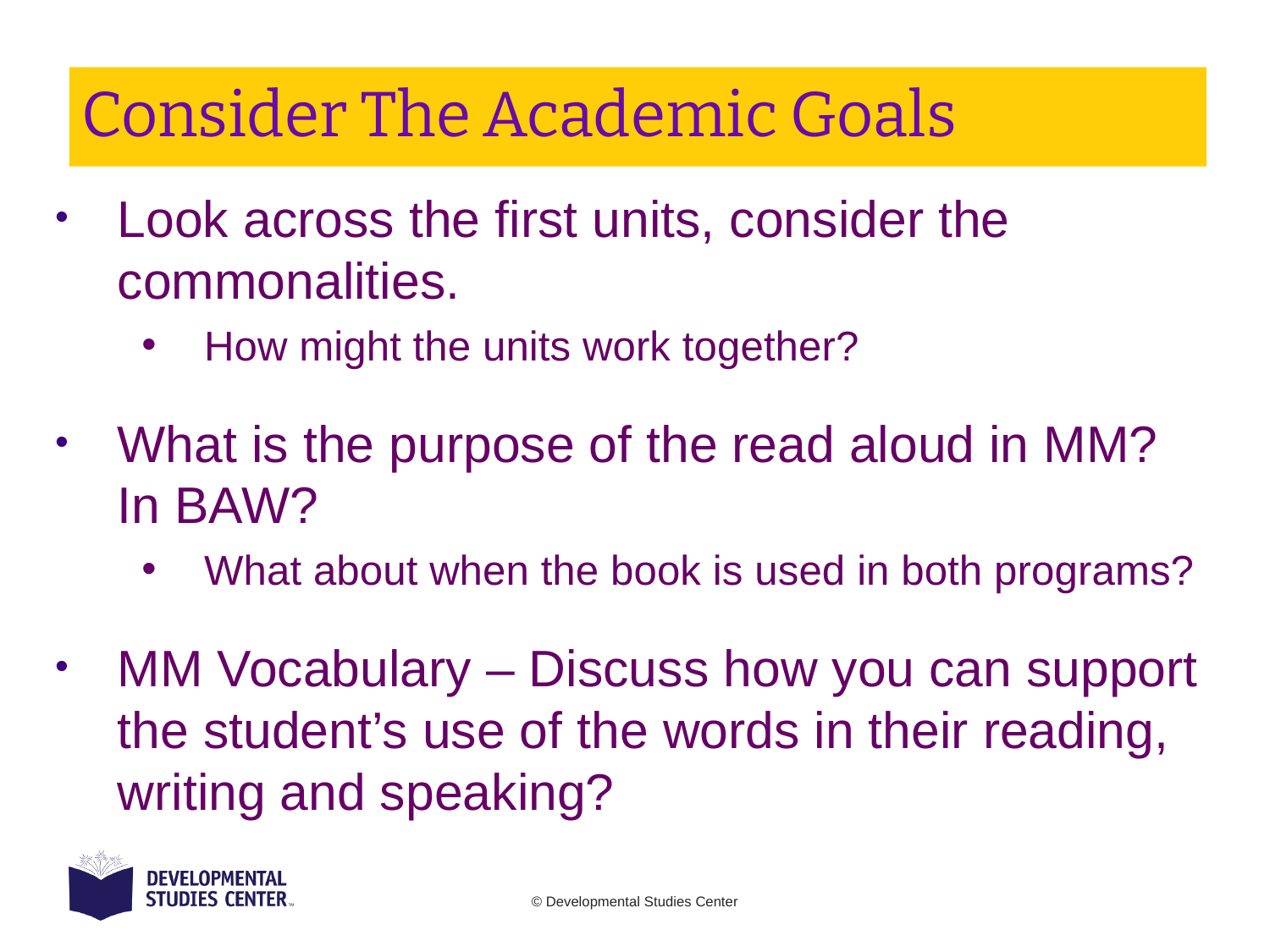

# Consider The Academic Goals
Look across the first units, consider the commonalities.
How might the units work together?
What is the purpose of the read aloud in MM? In BAW?
What about when the book is used in both programs?
MM Vocabulary – Discuss how you can support the student’s use of the words in their reading, writing and speaking?